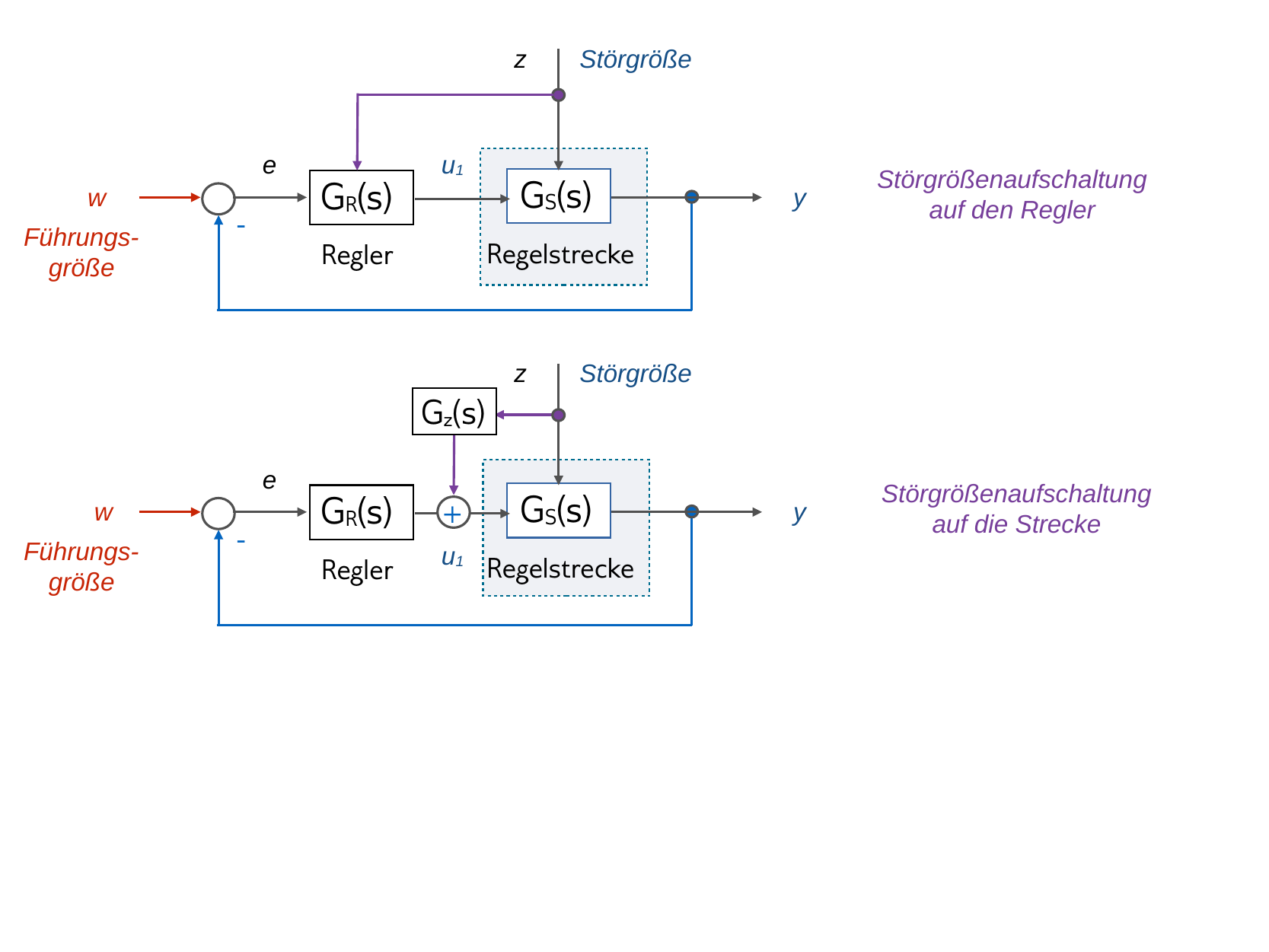

z
Störgröße

e
u1

Störgrößenaufschaltung auf den Regler
GS(s)
GR(s)

y
w

-
Regler

Führungs-größe
Regelstrecke

z
Störgröße

Gz(s)

e

Störgrößenaufschaltung auf die Strecke
GS(s)
GR(s)

+

w
y

-
Regler

Führungs-größe
u1
Regelstrecke